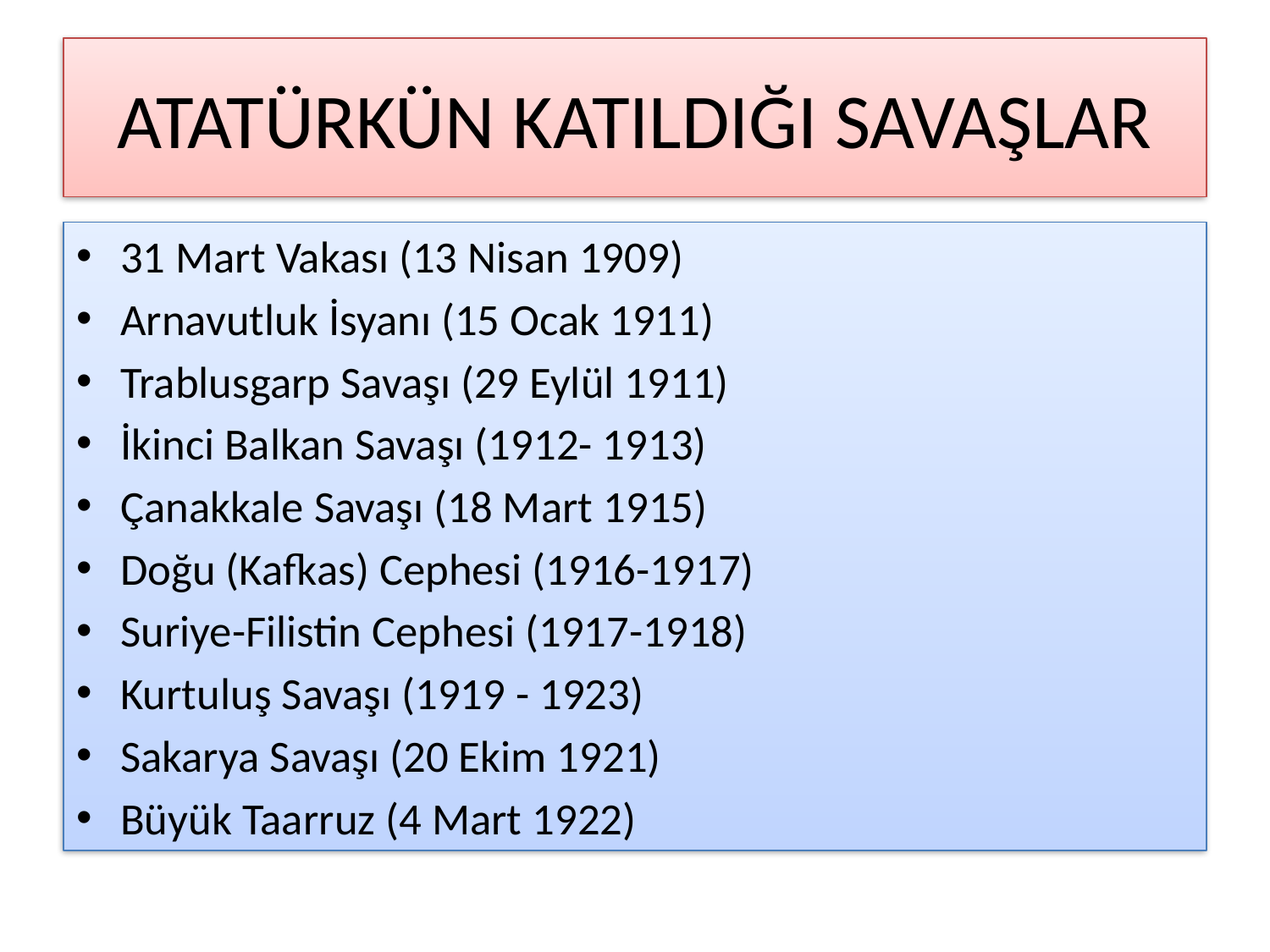

# ATATÜRKÜN KATILDIĞI SAVAŞLAR
31 Mart Vakası (13 Nisan 1909)
Arnavutluk İsyanı (15 Ocak 1911)
Trablusgarp Savaşı (29 Eylül 1911)
İkinci Balkan Savaşı (1912- 1913)
Çanakkale Savaşı (18 Mart 1915)
Doğu (Kafkas) Cephesi (1916-1917)
Suriye-Filistin Cephesi (1917-1918)
Kurtuluş Savaşı (1919 - 1923)
Sakarya Savaşı (20 Ekim 1921)
Büyük Taarruz (4 Mart 1922)